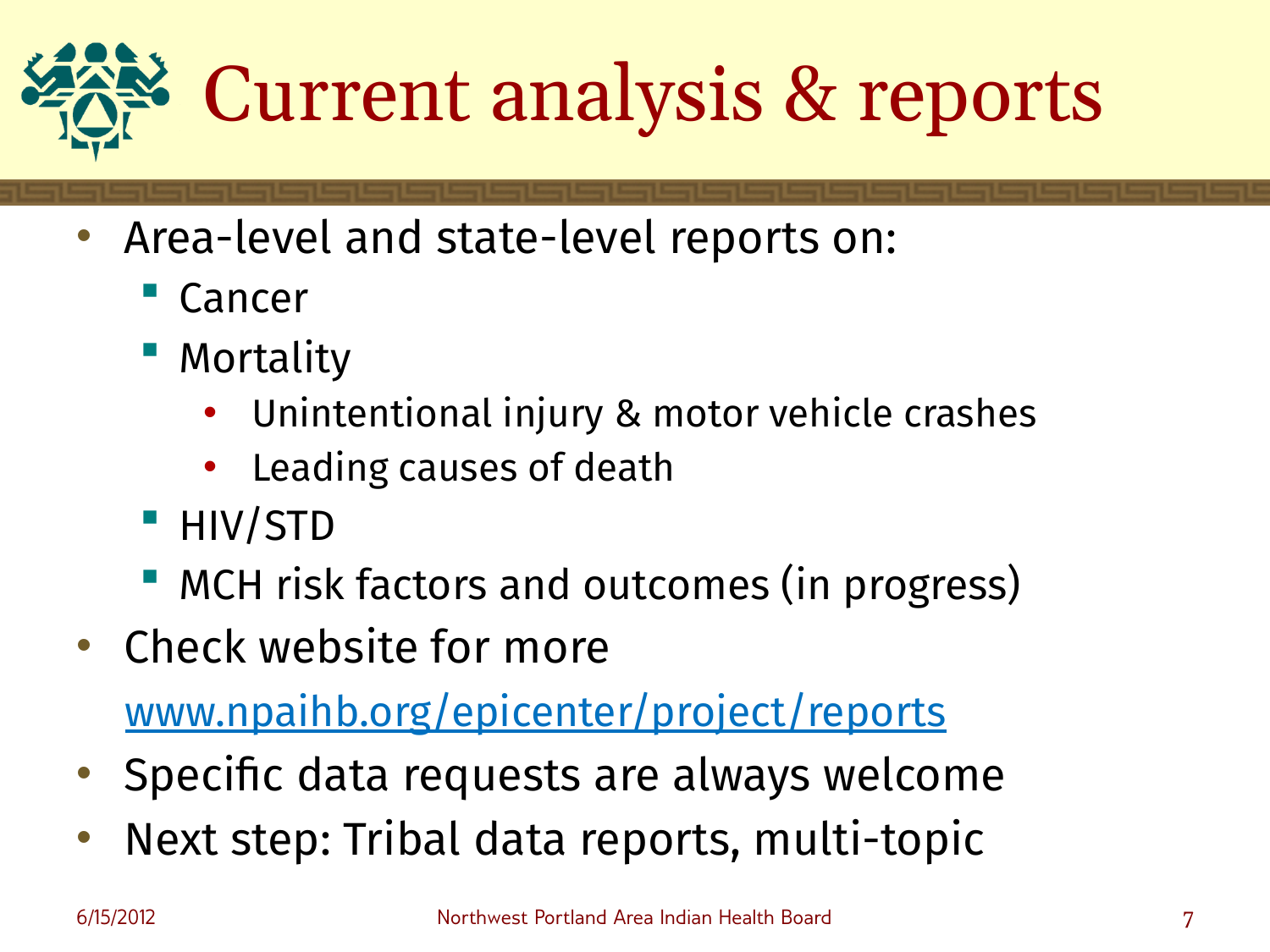

# Current analysis & reports
Area-level and state-level reports on:
Cancer
Mortality
Unintentional injury & motor vehicle crashes
Leading causes of death
HIV/STD
MCH risk factors and outcomes (in progress)
Check website for more
    www.npaihb.org/epicenter/project/reports
Specific data requests are always welcome
Next step: Tribal data reports, multi-topic

6/15/2012
Northwest Portland Area Indian Health Board
7